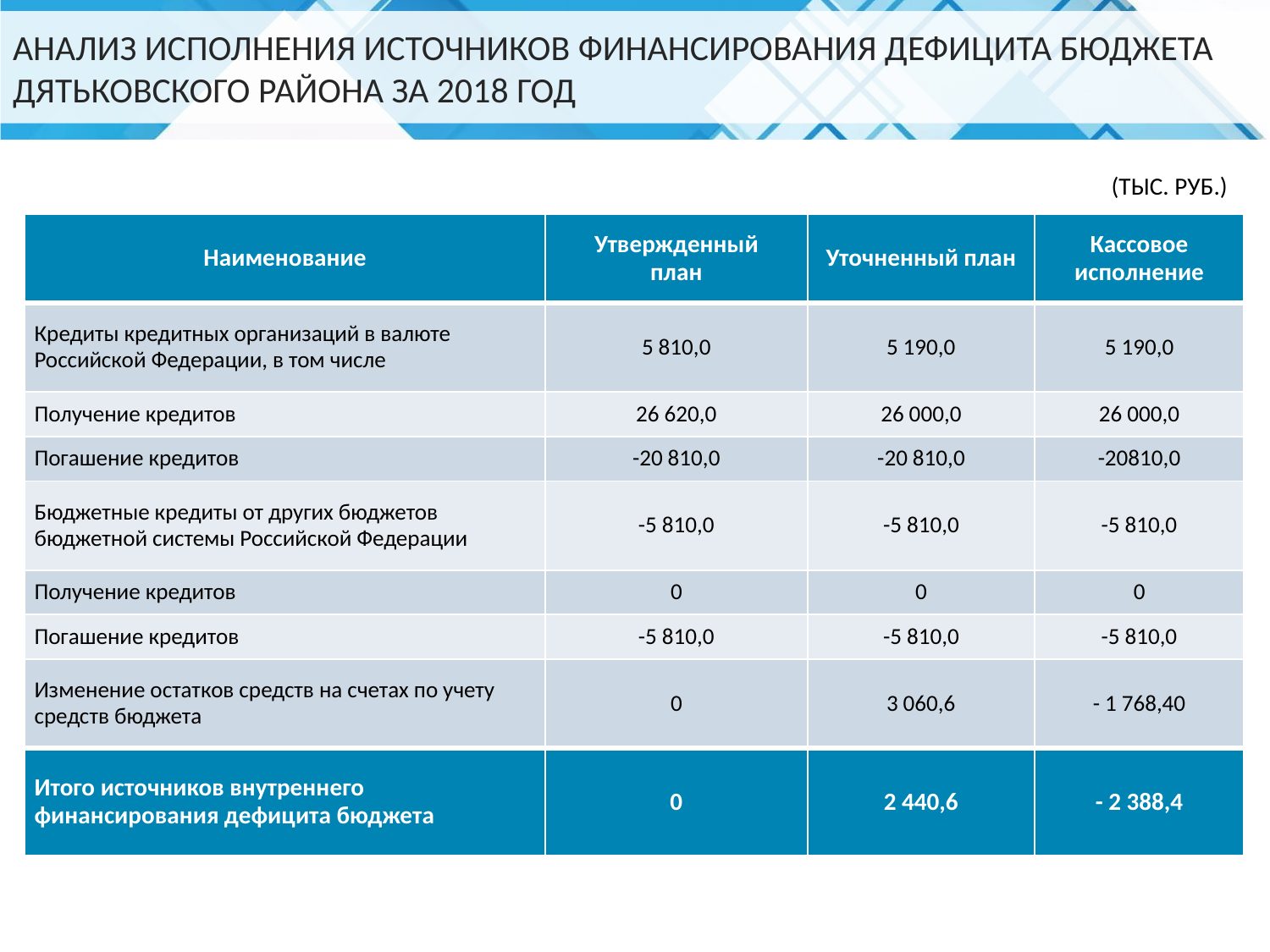

# АНАЛИЗ ИСПОЛНЕНИЯ ИСТОЧНИКОВ ФИНАНСИРОВАНИЯ ДЕФИЦИТА БЮДЖЕТА ДЯТЬКОВСКОГО РАЙОНА ЗА 2018 ГОД
(ТЫС. РУБ.)
| Наименование | Утвержденный план | Уточненный план | Кассовое исполнение |
| --- | --- | --- | --- |
| Кредиты кредитных организаций в валюте Российской Федерации, в том числе | 5 810,0 | 5 190,0 | 5 190,0 |
| Получение кредитов | 26 620,0 | 26 000,0 | 26 000,0 |
| Погашение кредитов | -20 810,0 | -20 810,0 | -20810,0 |
| Бюджетные кредиты от других бюджетов бюджетной системы Российской Федерации | -5 810,0 | -5 810,0 | -5 810,0 |
| Получение кредитов | 0 | 0 | 0 |
| Погашение кредитов | -5 810,0 | -5 810,0 | -5 810,0 |
| Изменение остатков средств на счетах по учету средств бюджета | 0 | 3 060,6 | - 1 768,40 |
| Итого источников внутреннего финансирования дефицита бюджета | 0 | 2 440,6 | - 2 388,4 |